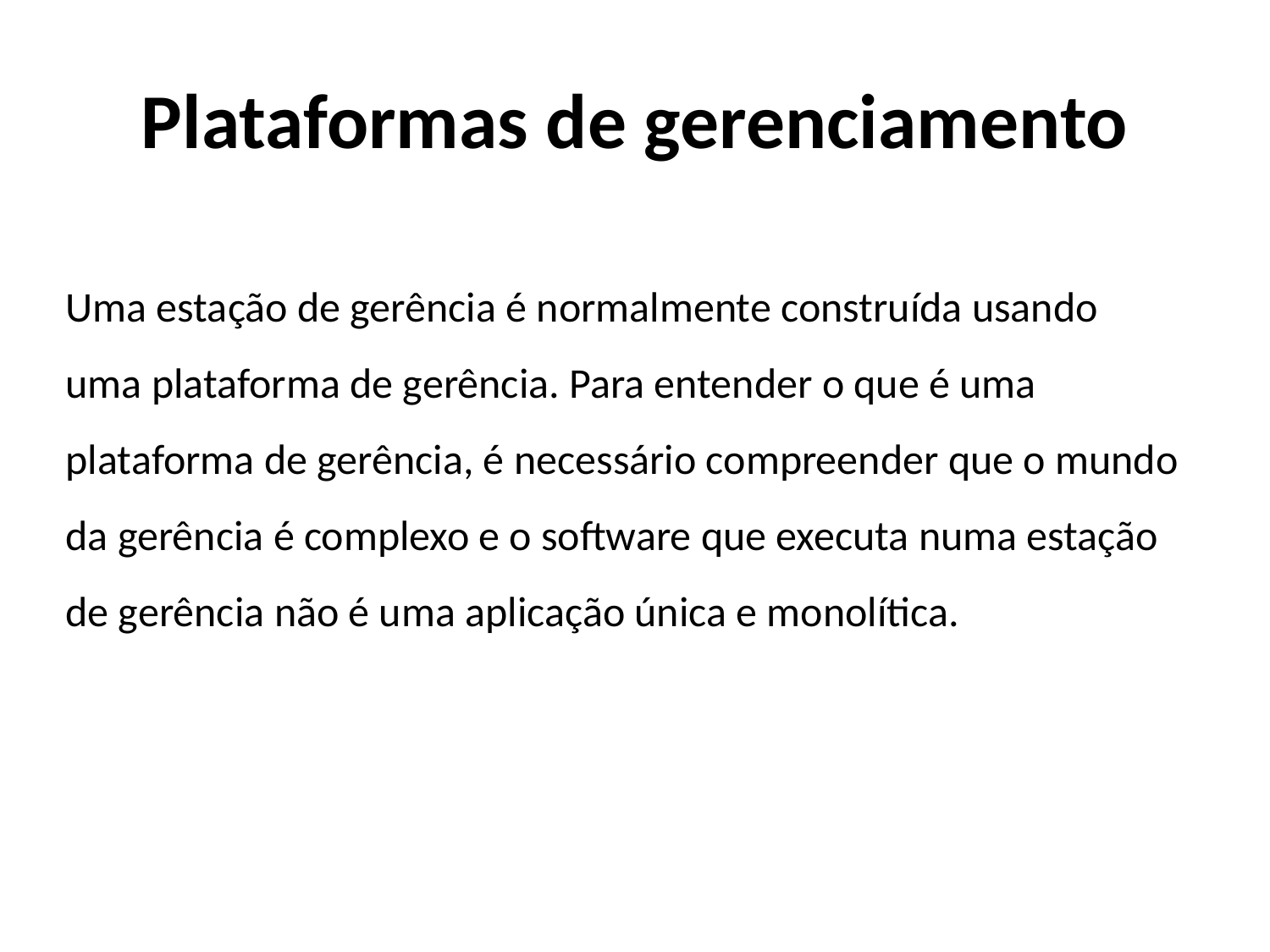

Plataformas de gerenciamento
Uma estação de gerência é normalmente construída usando uma plataforma de gerência. Para entender o que é uma plataforma de gerência, é necessário compreender que o mundo da gerência é complexo e o software que executa numa estação de gerência não é uma aplicação única e monolítica.